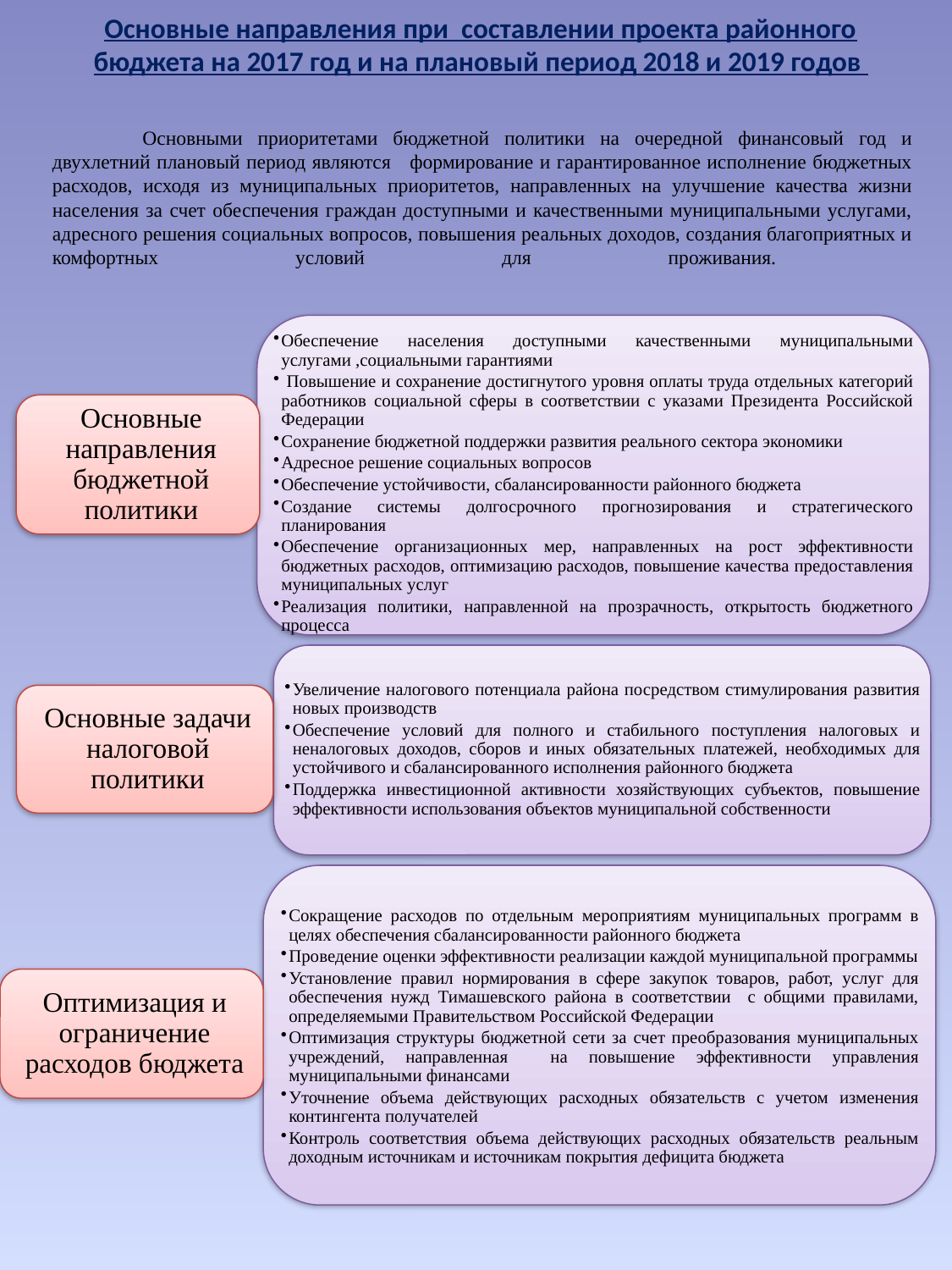

Основные направления при  составлении проекта районного бюджета на 2017 год и на плановый период 2018 и 2019 годов
# Основными приоритетами бюджетной политики на очередной финансовый год и двухлетний плановый период являются   формирование и гарантированное исполнение бюджетных расходов, исходя из муниципальных приоритетов, направленных на улучшение качества жизни населения за счет обеспечения граждан доступными и качественными муниципальными услугами, адресного решения социальных вопросов, повышения реальных доходов, создания благоприятных и комфортных условий для проживания.
Обеспечение населения доступными качественными муниципальными услугами ,социальными гарантиями
 Повышение и сохранение достигнутого уровня оплаты труда отдельных категорий работников социальной сферы в соответствии с указами Президента Российской Федерации
Сохранение бюджетной поддержки развития реального сектора экономики
Адресное решение социальных вопросов
Обеспечение устойчивости, сбалансированности районного бюджета
Создание системы долгосрочного прогнозирования и стратегического планирования
Обеспечение организационных мер, направленных на рост эффективности бюджетных расходов, оптимизацию расходов, повышение качества предоставления муниципальных услуг
Реализация политики, направленной на прозрачность, открытость бюджетного процесса
Основные направления бюджетной политики

Увеличение налогового потенциала района посредством стимулирования развития новых производств
Обеспечение условий для полного и стабильного поступления налоговых и неналоговых доходов, сборов и иных обязательных платежей, необходимых для устойчивого и сбалансированного исполнения районного бюджета
Поддержка инвестиционной активности хозяйствующих субъектов, повышение эффективности использования объектов муниципальной собственности
Основные задачи налоговой политики

Сокращение расходов по отдельным мероприятиям муниципальных программ в целях обеспечения сбалансированности районного бюджета
Проведение оценки эффективности реализации каждой муниципальной программы
Установление правил нормирования в сфере закупок товаров, работ, услуг для обеспечения нужд Тимашевского района в соответствии  с общими правилами, определяемыми Правительством Российской Федерации
Оптимизация структуры бюджетной сети за счет преобразования муниципальных учреждений, направленная  на повышение эффективности управления муниципальными финансами
Уточнение объема действующих расходных обязательств с учетом изменения контингента получателей
Контроль соответствия объема действующих расходных обязательств реальным доходным источникам и источникам покрытия дефицита бюджета
Оптимизация и ограничение расходов бюджета